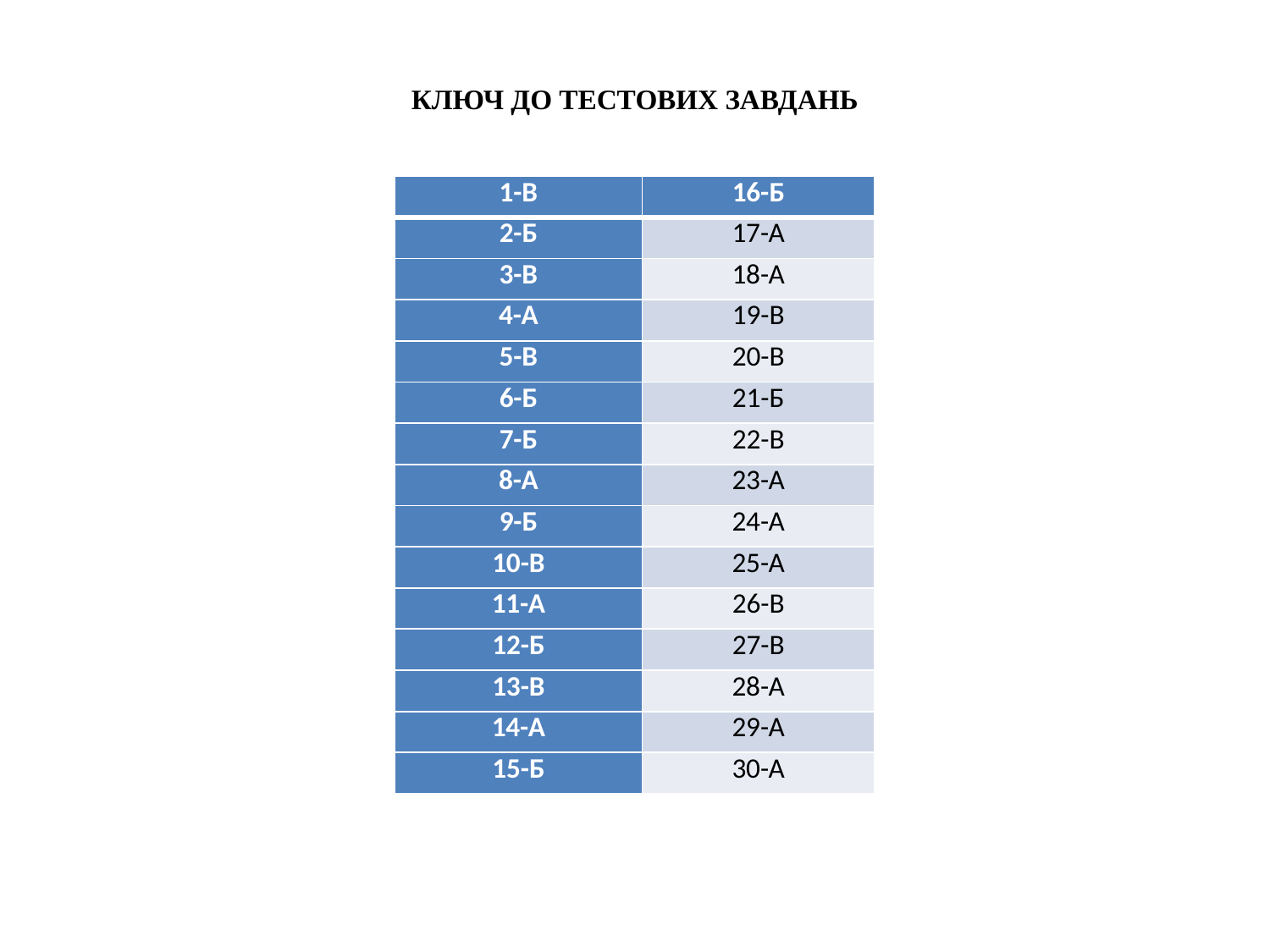

# КЛЮЧ ДО ТЕСТОВИХ ЗАВДАНЬ

| 1-В | 16-Б |
| --- | --- |
| 2-Б | 17-А |
| 3-В | 18-А |
| 4-А | 19-В |
| 5-В | 20-В |
| 6-Б | 21-Б |
| 7-Б | 22-В |
| 8-А | 23-А |
| 9-Б | 24-А |
| 10-В | 25-А |
| 11-А | 26-В |
| 12-Б | 27-В |
| 13-В | 28-А |
| 14-А | 29-А |
| 15-Б | 30-А |